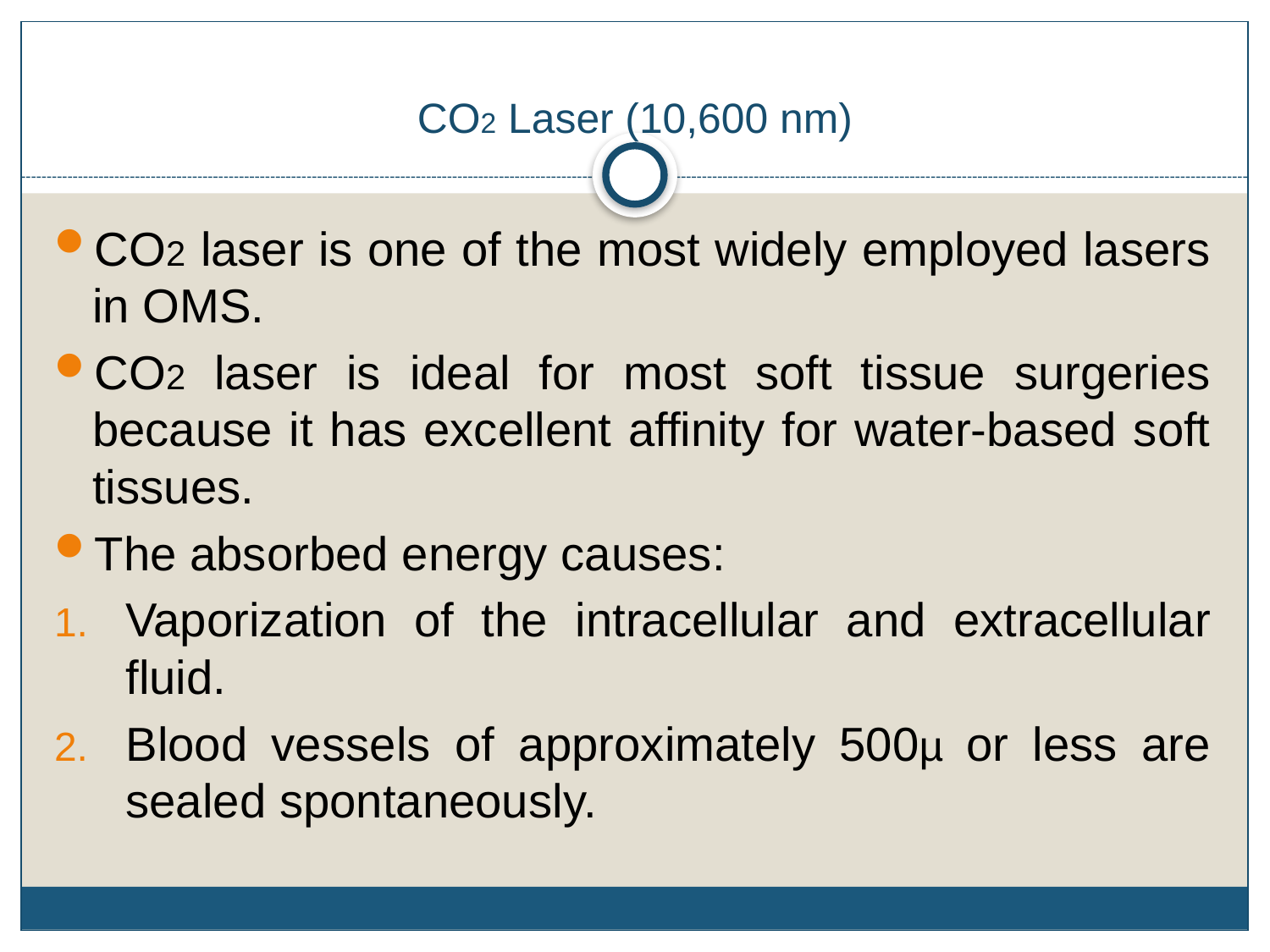

# CO2 Laser (10,600 nm)
CO2 laser is one of the most widely employed lasers in OMS.
CO2 laser is ideal for most soft tissue surgeries because it has excellent affinity for water-based soft tissues.
The absorbed energy causes:
Vaporization of the intracellular and extracellular fluid.
Blood vessels of approximately 500µ or less are sealed spontaneously.